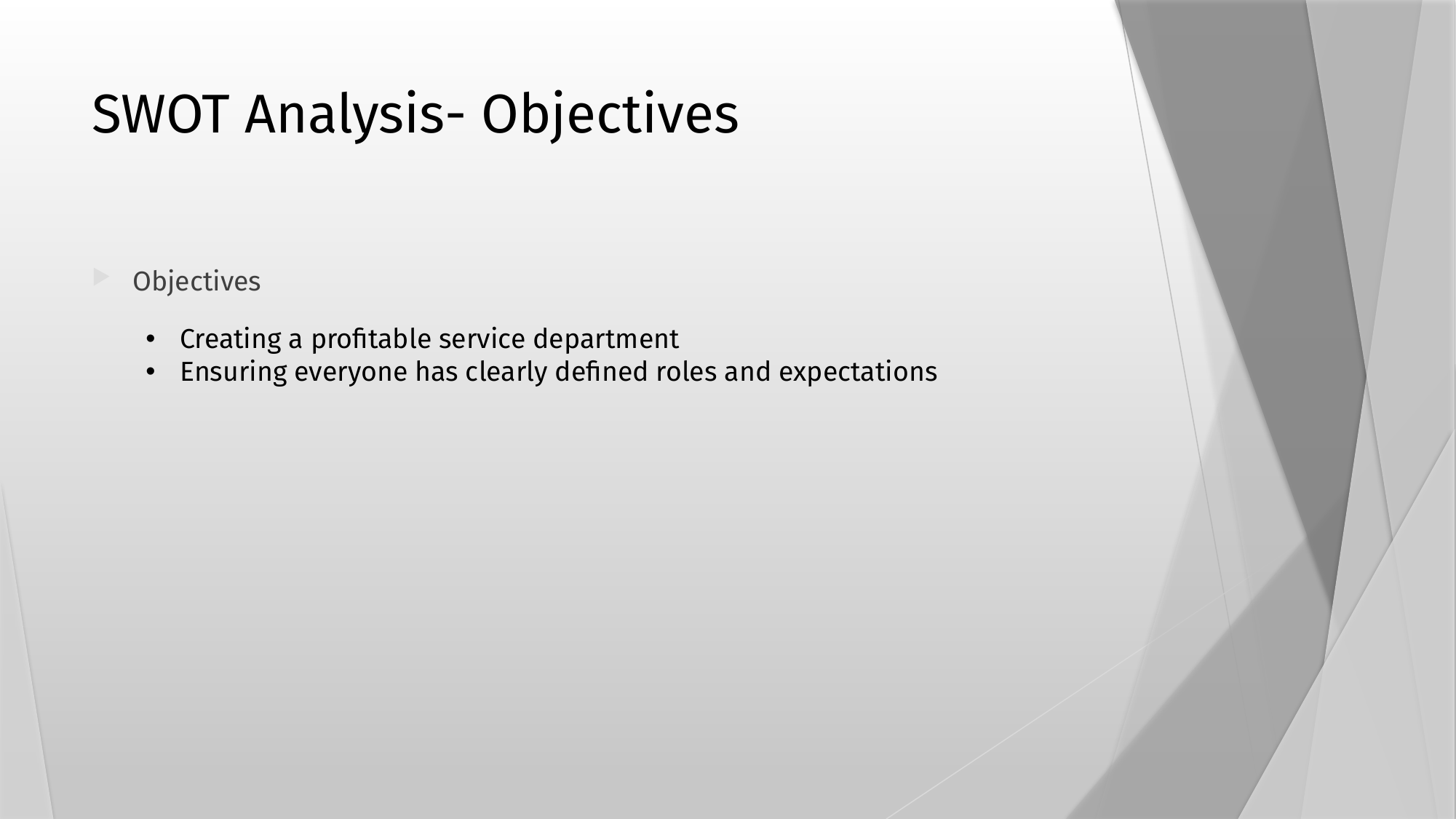

# SWOT Analysis- Objectives
Objectives

Creating a profitable service department
Ensuring everyone has clearly defined roles and expectations